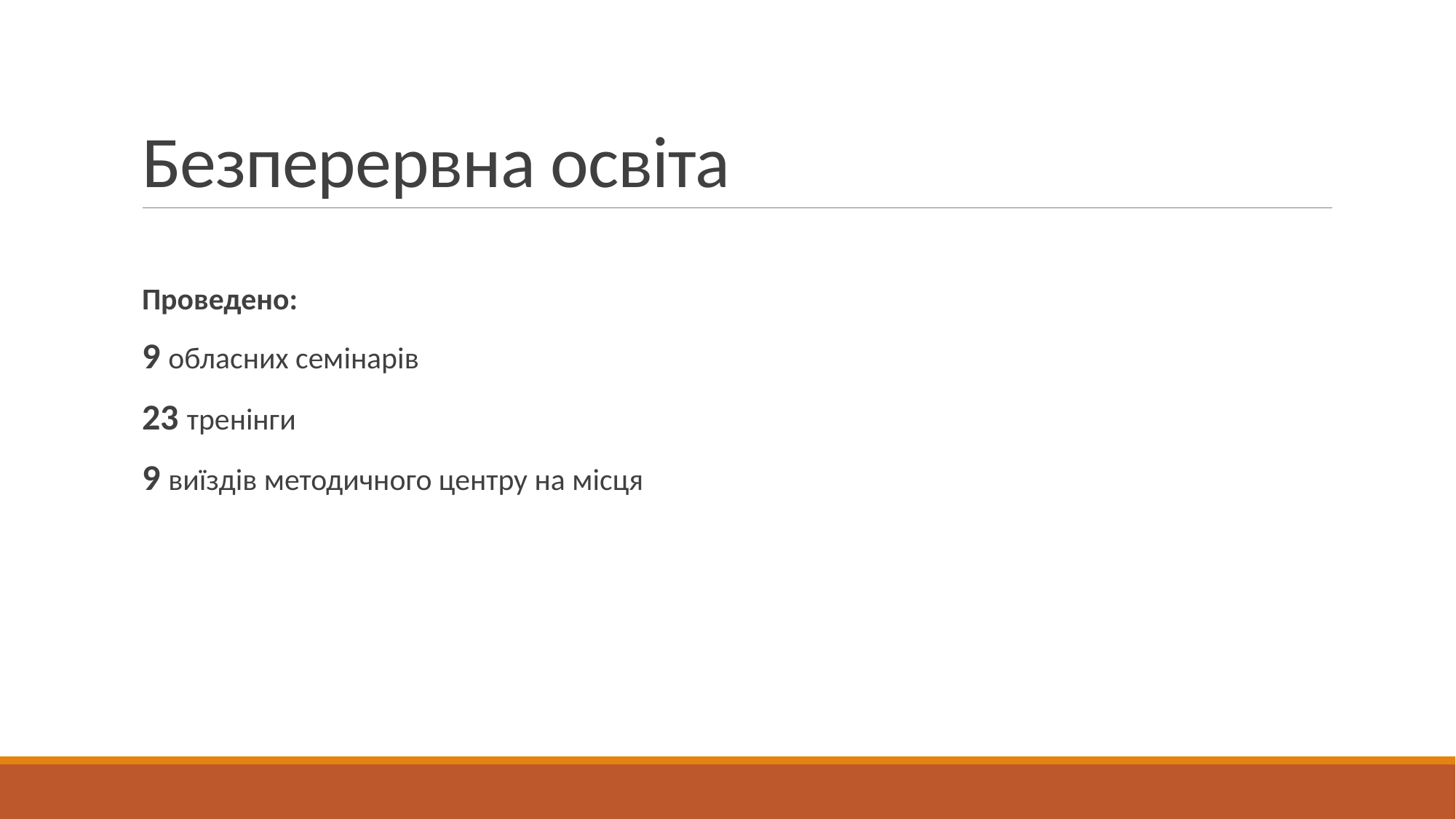

# Безперервна освіта

Проведено:
9 обласних семінарів
23 тренінги
9 виїздів методичного центру на місця